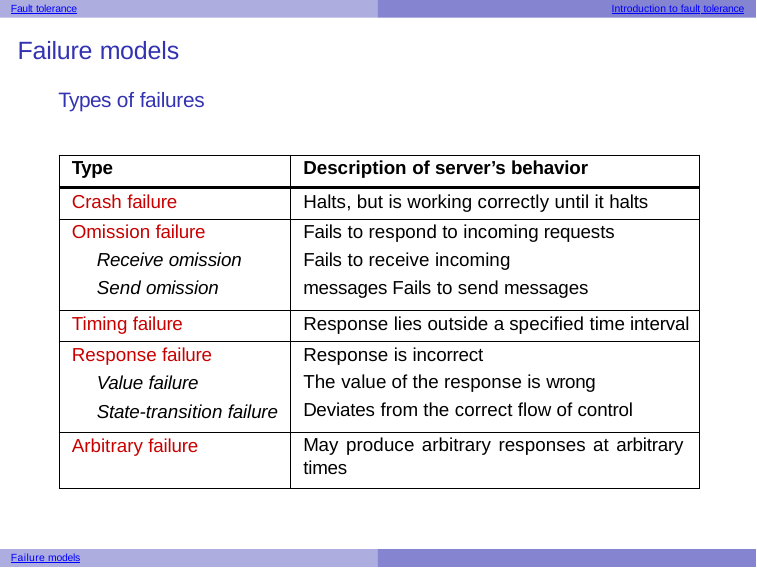

Fault tolerance
Introduction to fault tolerance
Failure models
Types of failures
| Type | Description of server’s behavior |
| --- | --- |
| Crash failure | Halts, but is working correctly until it halts |
| Omission failure Receive omission Send omission | Fails to respond to incoming requests Fails to receive incoming messages Fails to send messages |
| Timing failure | Response lies outside a specified time interval |
| Response failure Value failure State-transition failure | Response is incorrect The value of the response is wrong Deviates from the correct flow of control |
| Arbitrary failure | May produce arbitrary responses at arbitrary times |

Failure models